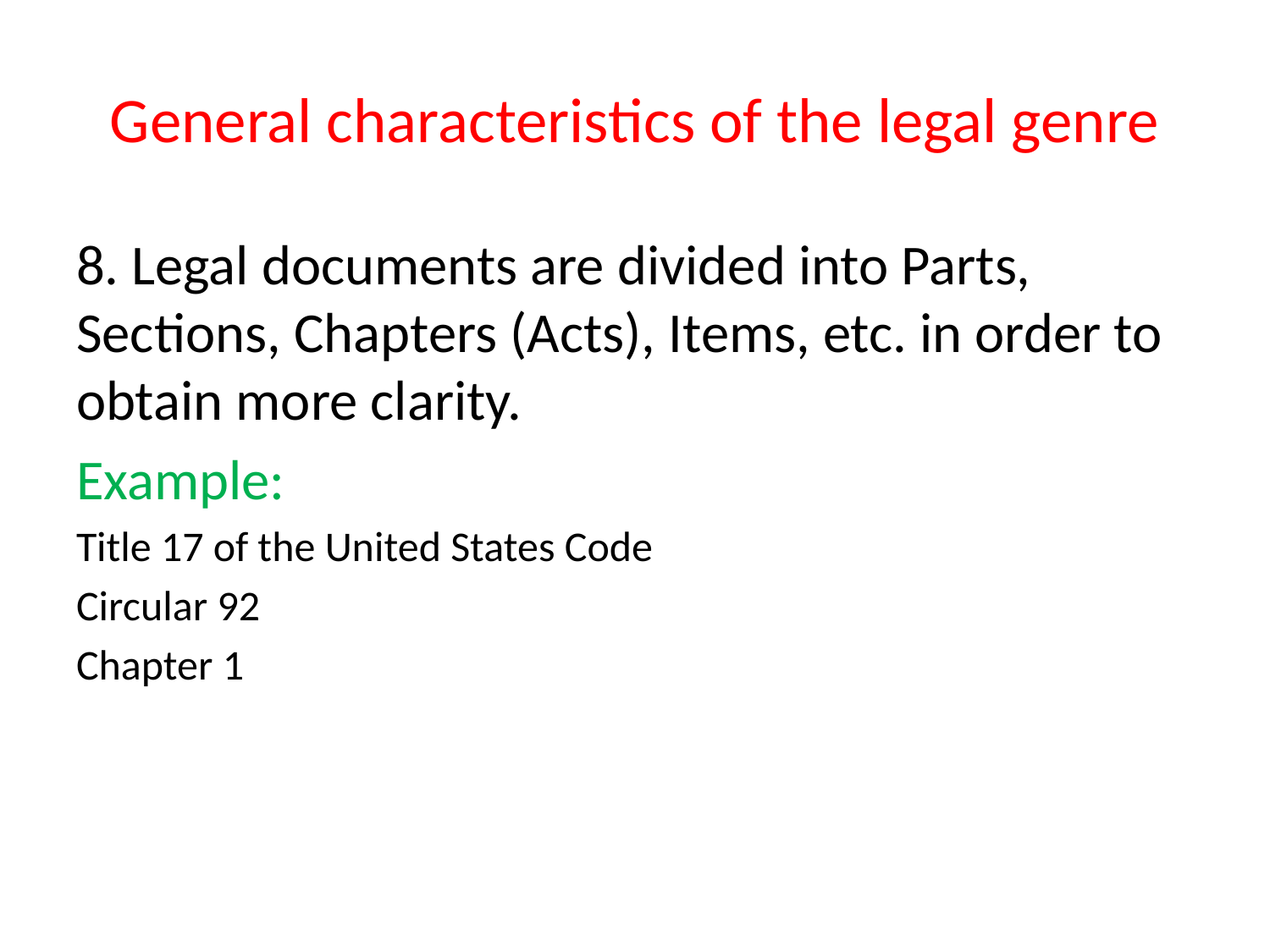

# General characteristics of the legal genre
8. Legal documents are divided into Parts, Sections, Chapters (Acts), Items, etc. in order to obtain more clarity.
Example:
Title 17 of the United States Code
Circular 92
Chapter 1